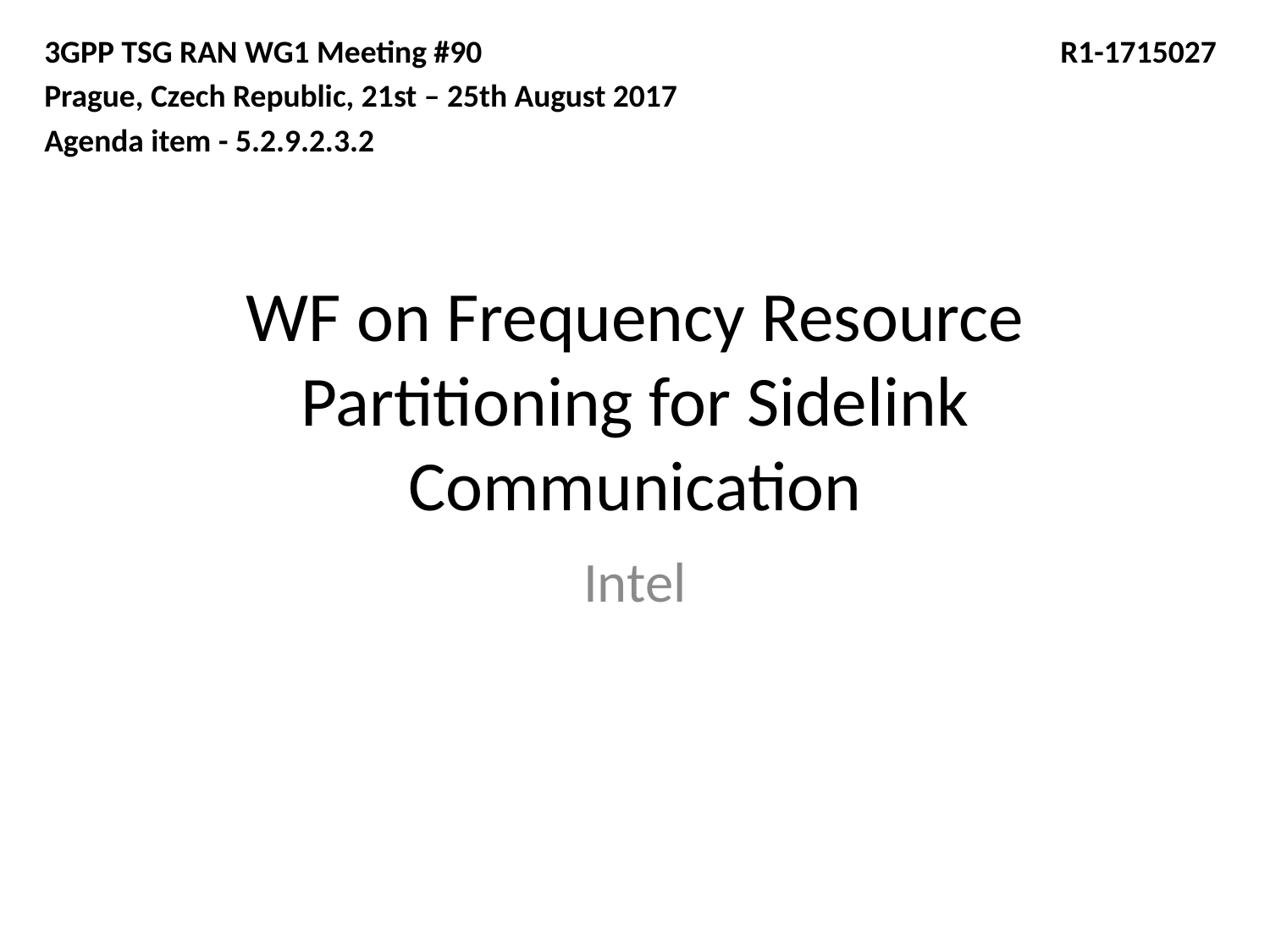

3GPP TSG RAN WG1 Meeting #90                                            	                  	R1-1715027
Prague, Czech Republic, 21st – 25th August 2017
Agenda item - 5.2.9.2.3.2
# WF on Frequency Resource Partitioning for Sidelink Communication
Intel